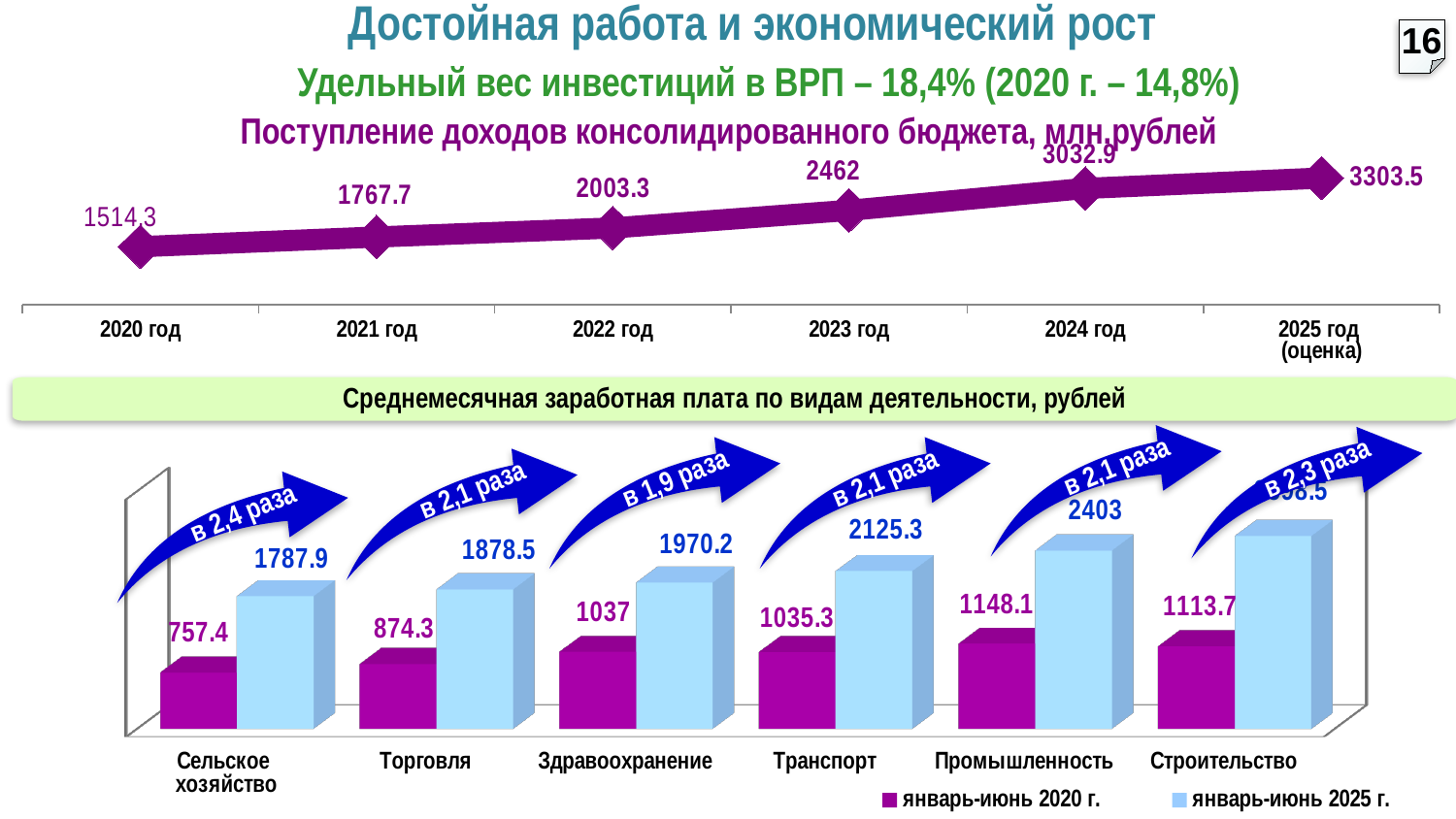

Достойная работа и экономический рост
16
Удельный вес инвестиций в ВРП – 18,4% (2020 г. – 14,8%)
Поступление доходов консолидированного бюджета, млн.рублей

### Chart

| Category | Ряд 1 |
|---|---|
| 2020 год | 1514.3 |
| 2021 год | 1767.7 |
| 2022 год | 2003.3 |
| 2023 год | 2462.0 |
| 2024 год | 3032.9 |
| 2025 год
(оценка) | 3303.5 |

[unsupported chart]

Среднемесячная заработная плата по видам деятельности, рублей

в 2,1 раза
в 2,3 раза

в 2,1 раза
в 1,9 раза
в 2,1 раза

в 2,4 раза